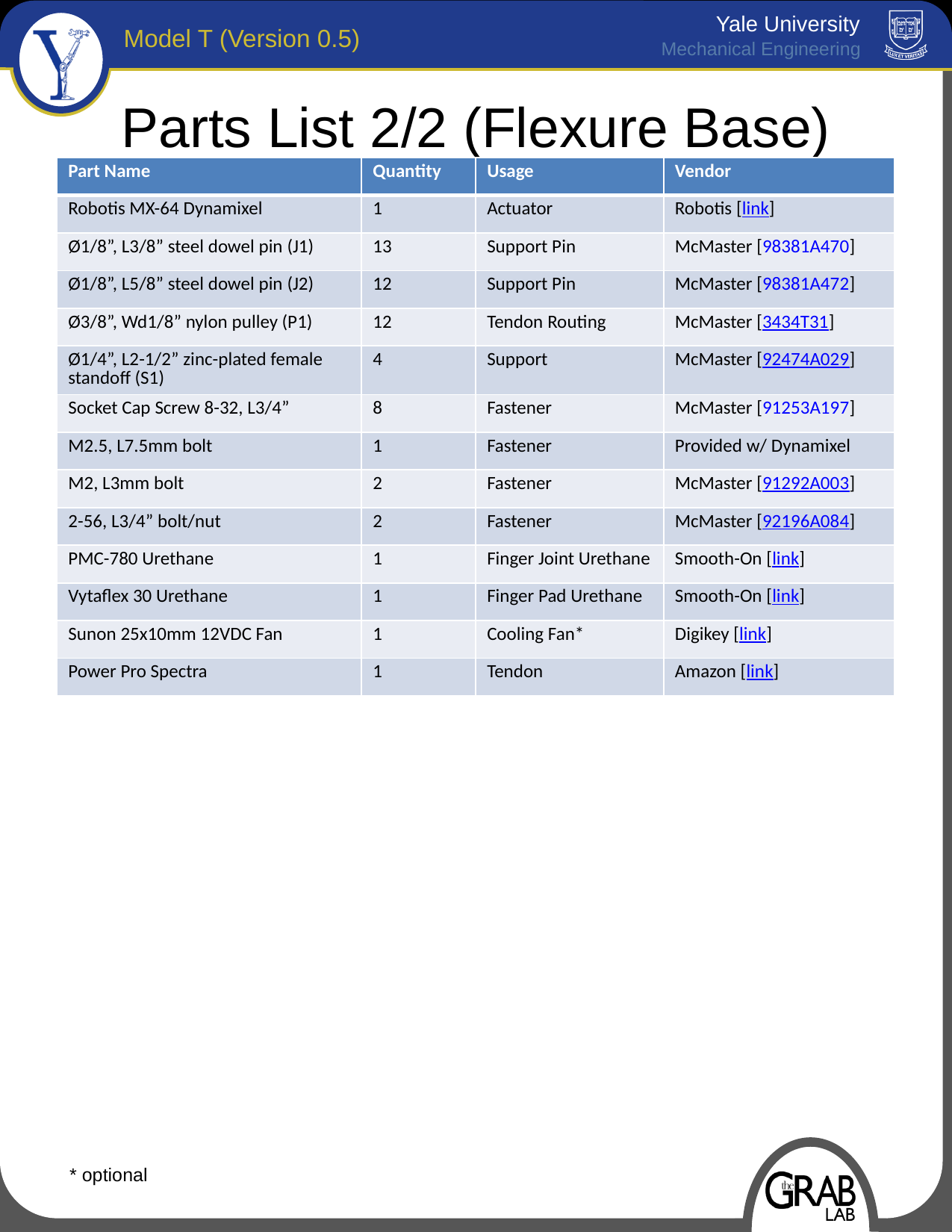

# Parts List 2/2 (Flexure Base)
| Part Name | Quantity | Usage | Vendor |
| --- | --- | --- | --- |
| Robotis MX-64 Dynamixel | 1 | Actuator | Robotis [link] |
| Ø1/8”, L3/8” steel dowel pin (J1) | 13 | Support Pin | McMaster [98381A470] |
| Ø1/8”, L5/8” steel dowel pin (J2) | 12 | Support Pin | McMaster [98381A472] |
| Ø3/8”, Wd1/8” nylon pulley (P1) | 12 | Tendon Routing | McMaster [3434T31] |
| Ø1/4”, L2-1/2” zinc-plated female standoff (S1) | 4 | Support | McMaster [92474A029] |
| Socket Cap Screw 8-32, L3/4” | 8 | Fastener | McMaster [91253A197] |
| M2.5, L7.5mm bolt | 1 | Fastener | Provided w/ Dynamixel |
| M2, L3mm bolt | 2 | Fastener | McMaster [91292A003] |
| 2-56, L3/4” bolt/nut | 2 | Fastener | McMaster [92196A084] |
| PMC-780 Urethane | 1 | Finger Joint Urethane | Smooth-On [link] |
| Vytaflex 30 Urethane | 1 | Finger Pad Urethane | Smooth-On [link] |
| Sunon 25x10mm 12VDC Fan | 1 | Cooling Fan\* | Digikey [link] |
| Power Pro Spectra | 1 | Tendon | Amazon [link] |
* optional